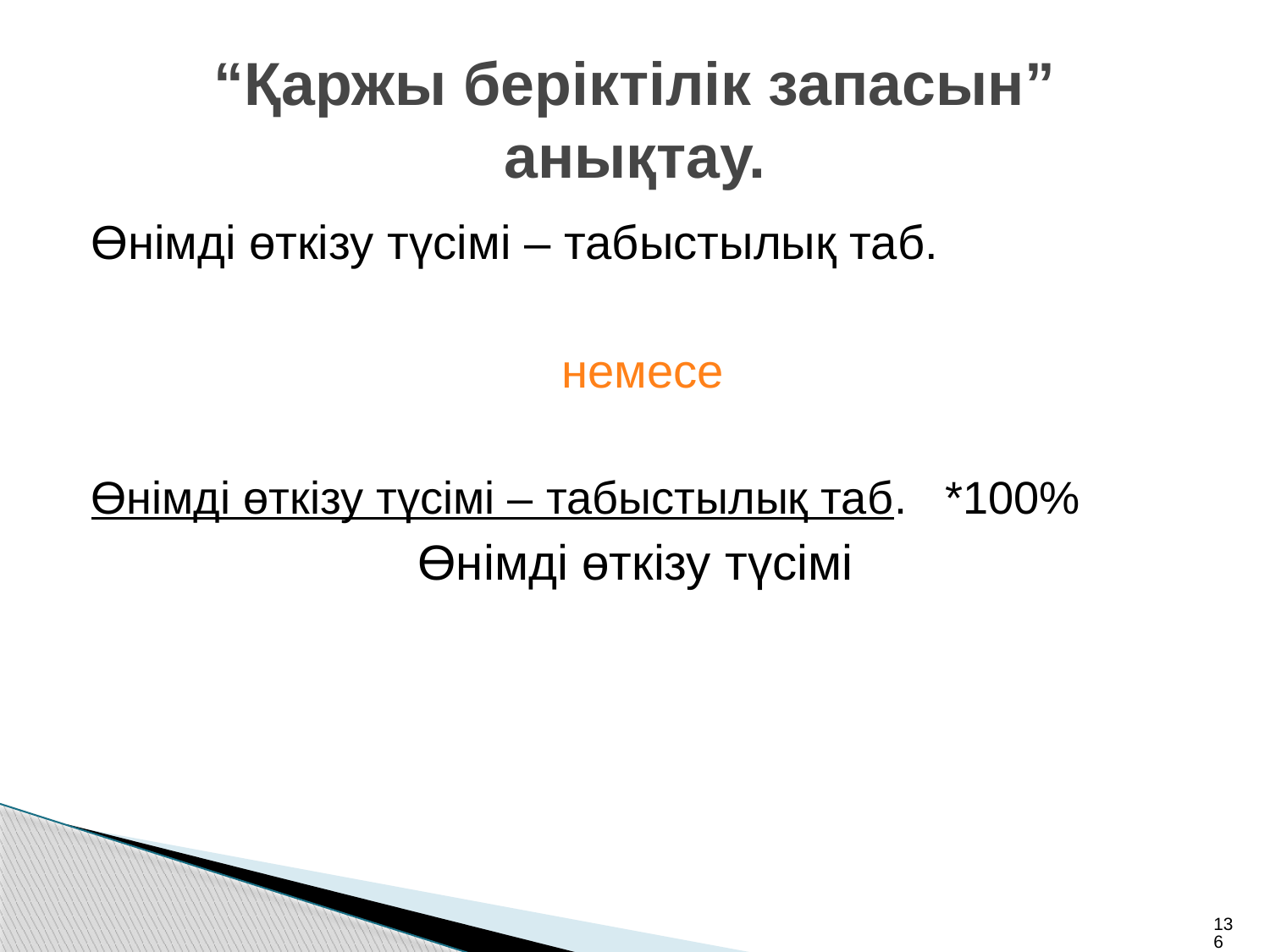

# “Қаржы беріктілік запасын” анықтау.
Өнімді өткізу түсімі – табыстылық таб.

немесе

Өнімді өткізу түсімі – табыстылық таб.   *100%
Өнімді өткізу түсімі

136